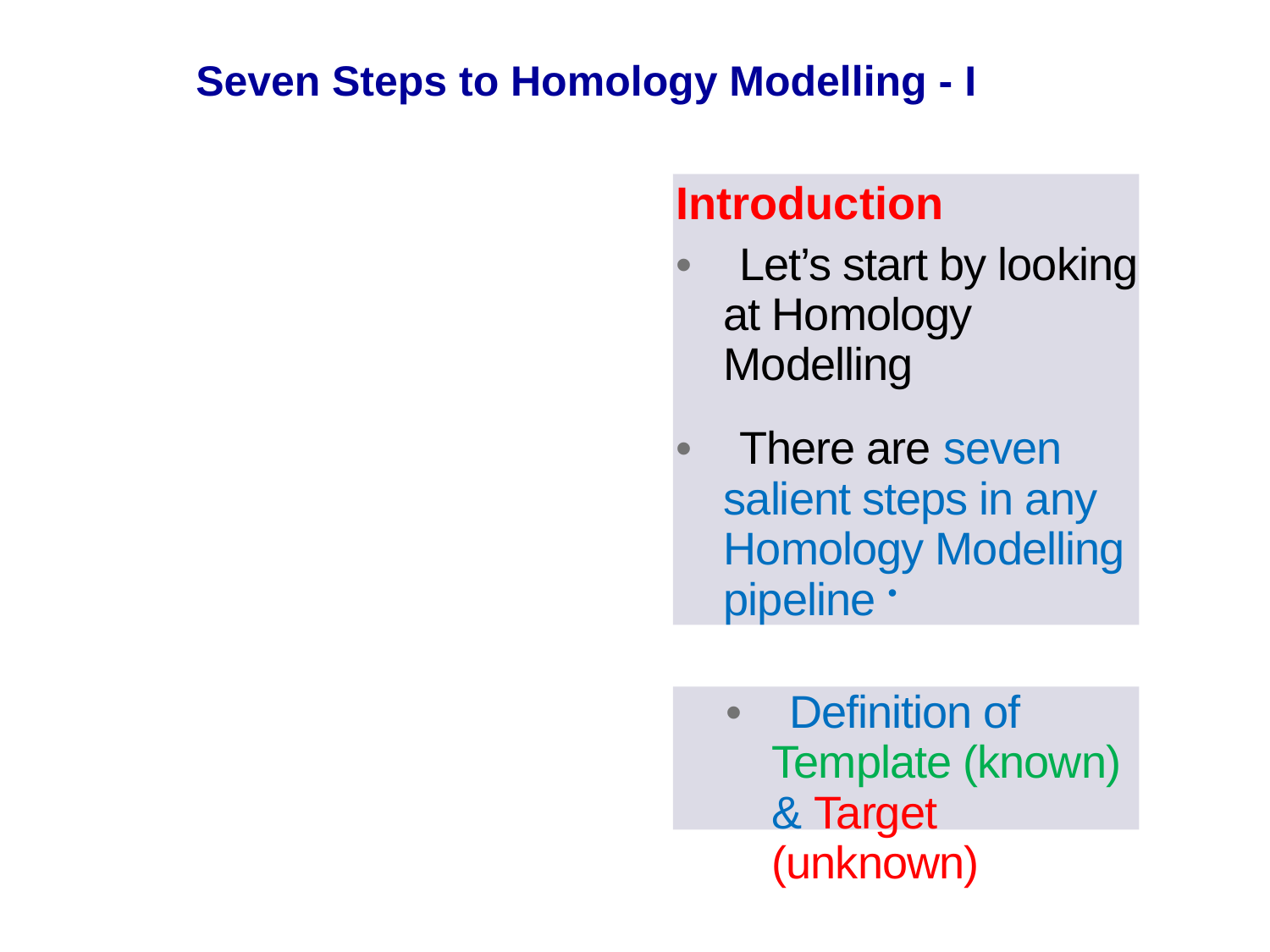

Seven Steps to Homology Modelling - I
Introduction
•    Let’s start by looking at Homology Modelling
•    There are seven salient steps in any Homology Modelling pipeline •
•    Definition of Template (known) & Target (unknown)